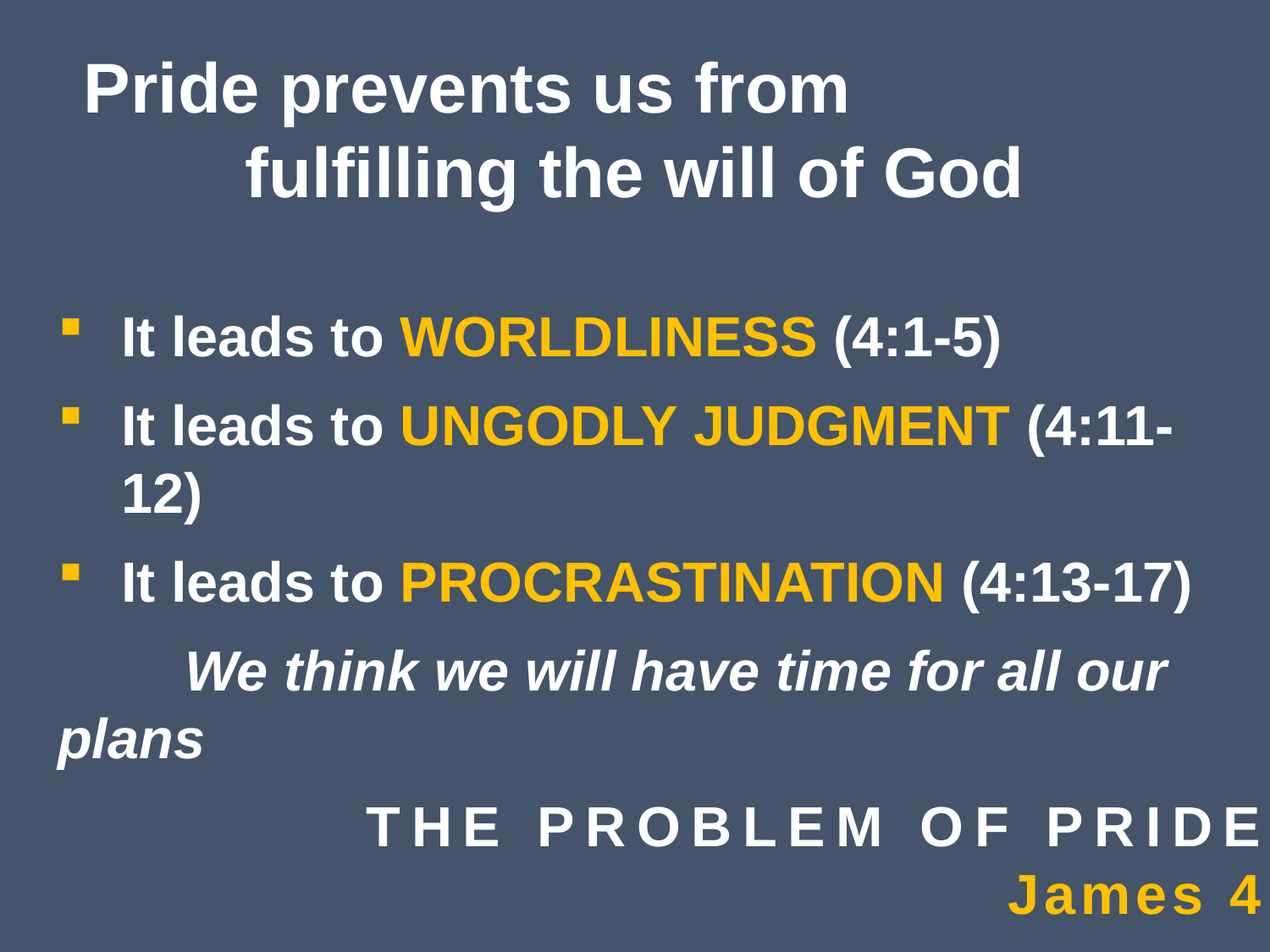

Pride prevents us from                  fulfilling the will of God

It leads to WORLDLINESS (4:1-5)
It leads to UNGODLY JUDGMENT (4:11-12)
It leads to PROCRASTINATION (4:13-17)
	We think we will have time for all our plans
The Problem of Pride
James 4